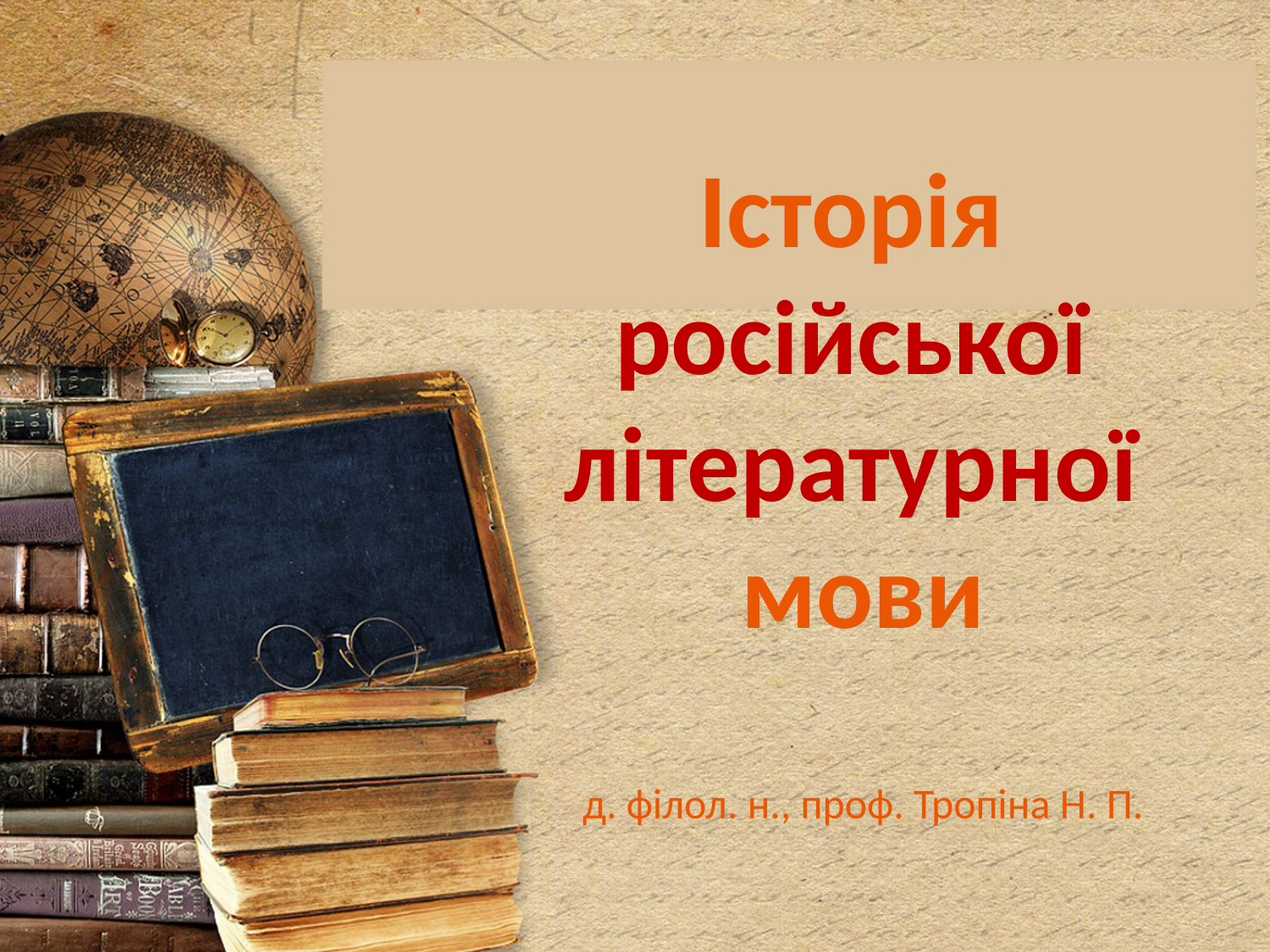

# Історія російської літературної мови д. філол. н., проф. Тропіна Н. П.